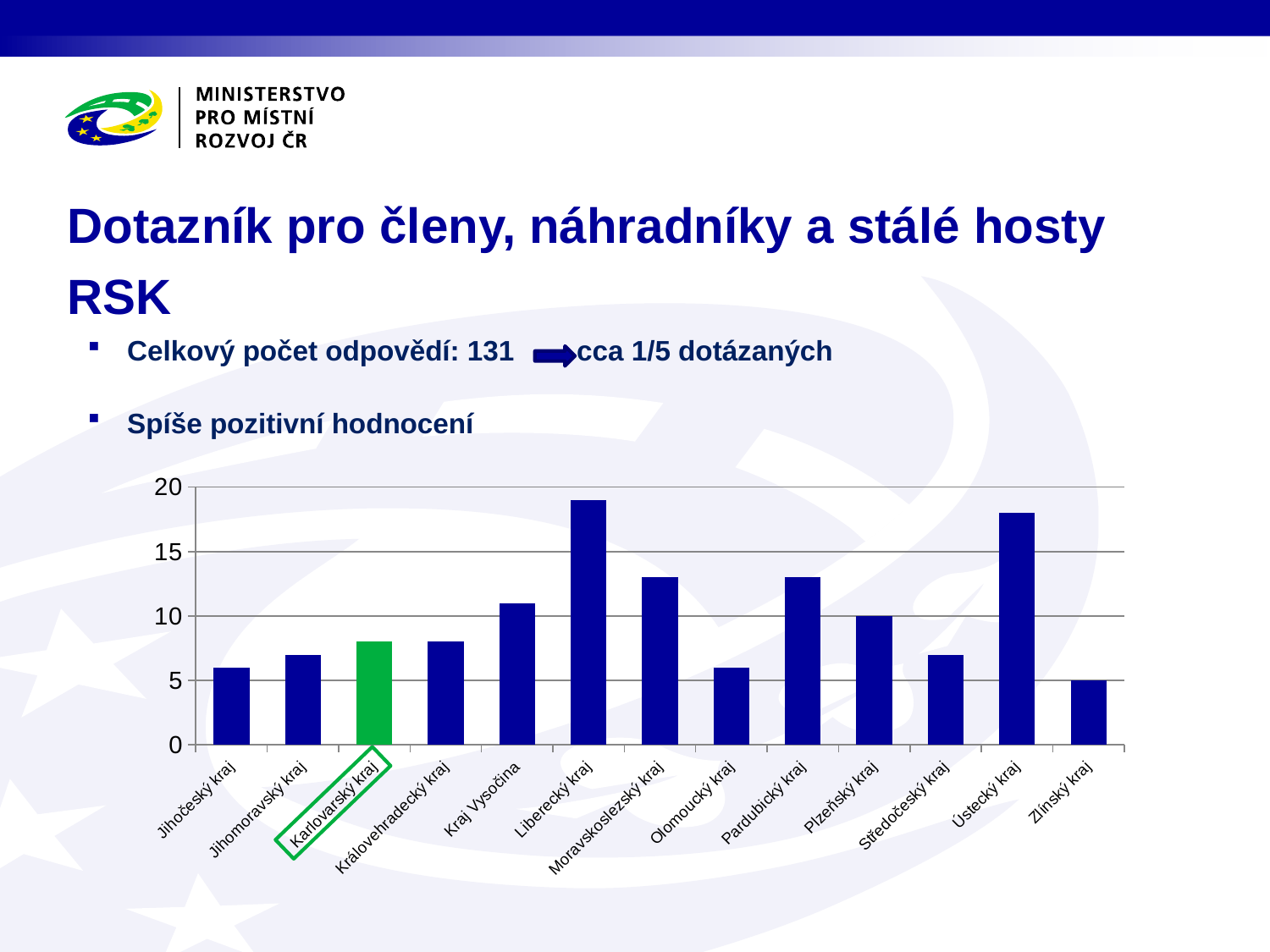

# Dotazník pro členy, náhradníky a stálé hosty RSK

Celkový počet odpovědí: 131        cca 1/5 dotázaných
Spíše pozitivní hodnocení

### Chart

| Category |  |
|---|---|
| Jihočeský kraj | 6.0 |
| Jihomoravský kraj | 7.0 |
| Karlovarský kraj | 8.0 |
| Královehradecký kraj | 8.0 |
| Kraj Vysočina | 11.0 |
| Liberecký kraj | 19.0 |
| Moravskoslezský kraj | 13.0 |
| Olomoucký kraj | 6.0 |
| Pardubický kraj | 13.0 |
| Plzeňský kraj | 10.0 |
| Středočeský kraj | 7.0 |
| Ústecký kraj | 18.0 |
| Zlínský kraj | 5.0 |